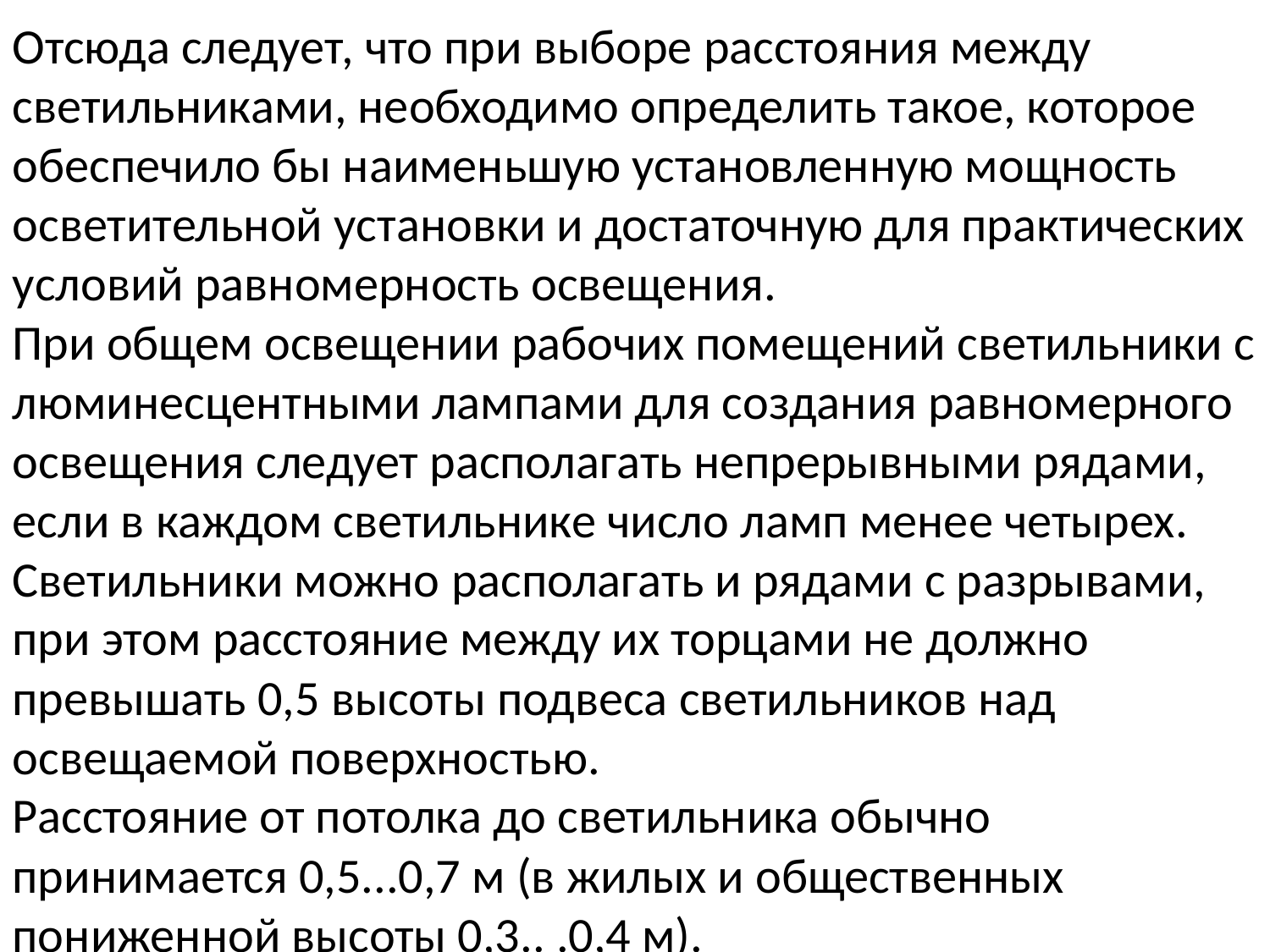

Отсюда следует, что при выборе расстояния между светильниками, необходимо определить такое, которое обеспечило бы наименьшую установленную мощность осветительной установки и достаточную для практических условий равномерность освещения.
При общем освещении рабочих помещений светильники с люминесцентными лампами для создания равномерного освещения следует располагать непрерывными рядами, если в каждом светильнике число ламп менее четырех. Светильники можно располагать и рядами с разрывами, при этом расстояние между их торцами не должно превышать 0,5 высоты подвеса светильников над освещаемой поверхностью.
Расстояние от потолка до светильника обычно принимается 0,5...0,7 м (в жилых и общественных пониженной высоты 0,3.. .0,4 м).